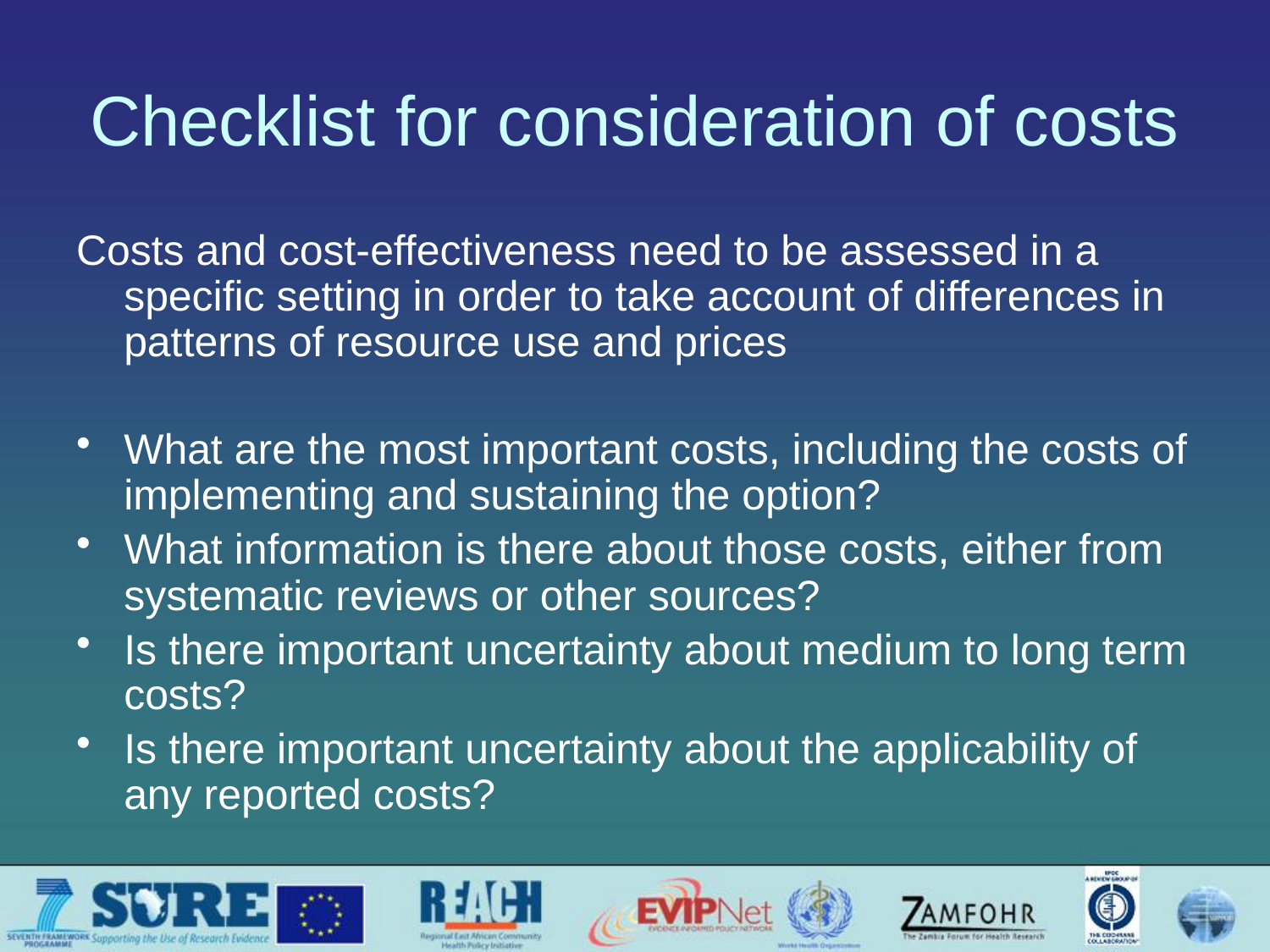

# Checklist for consideration of costs
Costs and cost-effectiveness need to be assessed in a specific setting in order to take account of differences in patterns of resource use and prices

What are the most important costs, including the costs of implementing and sustaining the option?
What information is there about those costs, either from systematic reviews or other sources?
Is there important uncertainty about medium to long term costs?
Is there important uncertainty about the applicability of any reported costs?